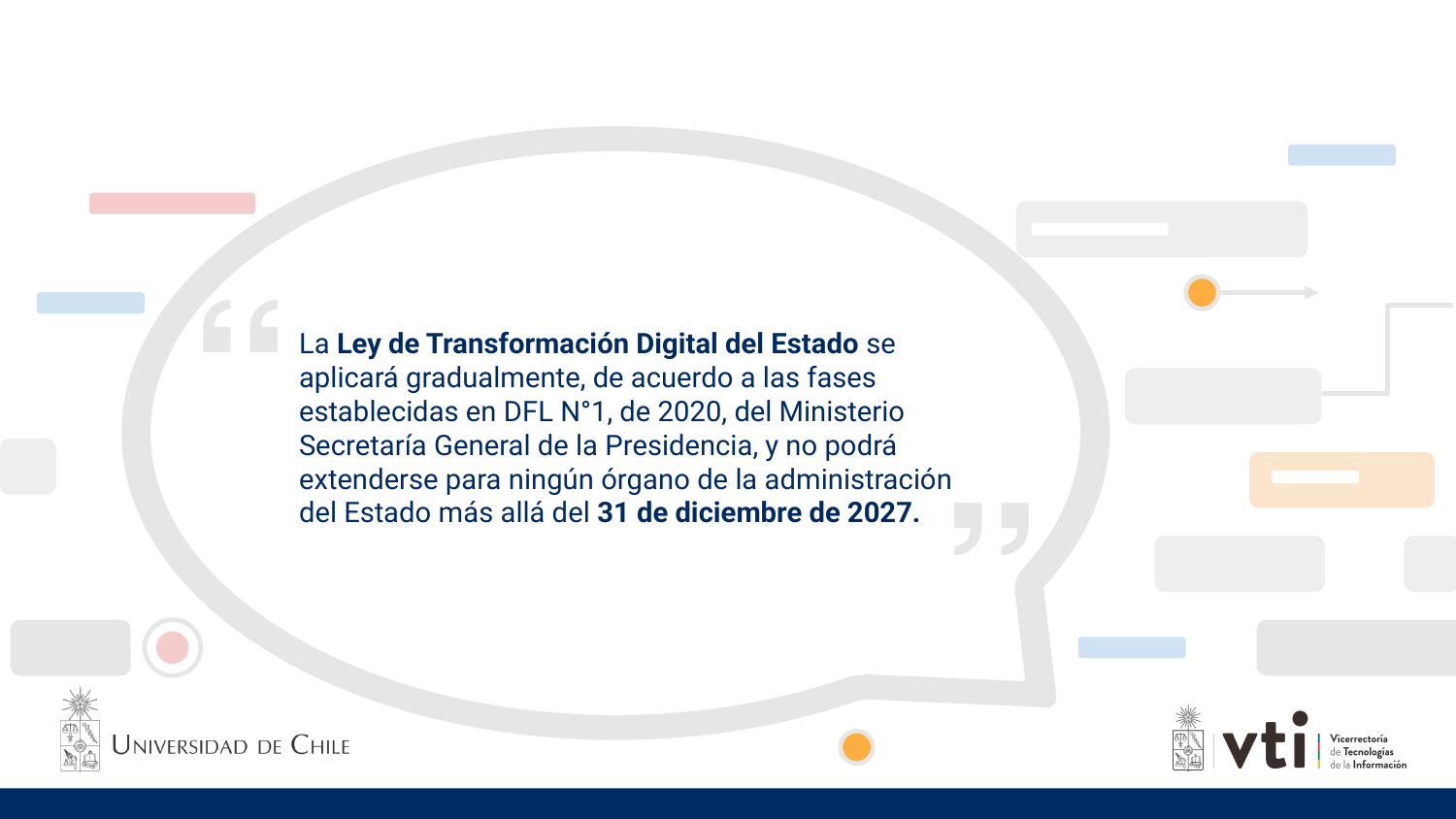

”

La Ley de Transformación Digital del Estado se aplicará gradualmente, de acuerdo a las fases establecidas en DFL N°1, de 2020, del Ministerio Secretaría General de la Presidencia, y no podrá extenderse para ningún órgano de la administración del Estado más allá del 31 de diciembre de 2027.

”